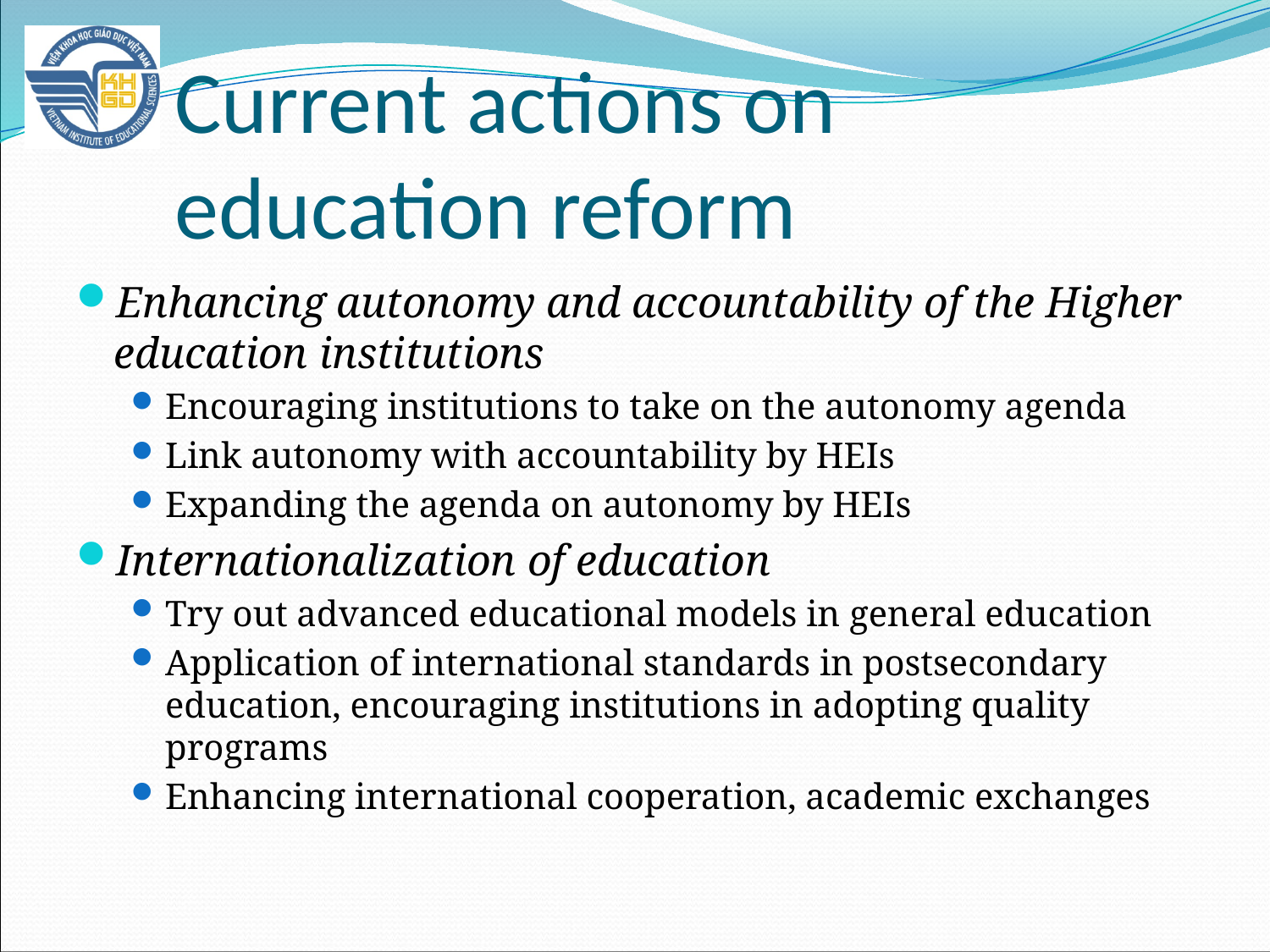

# Current actions on education reform
Enhancing autonomy and accountability of the Higher education institutions
Encouraging institutions to take on the autonomy agenda
Link autonomy with accountability by HEIs
Expanding the agenda on autonomy by HEIs
Internationalization of education
Try out advanced educational models in general education
Application of international standards in postsecondary education, encouraging institutions in adopting quality programs
Enhancing international cooperation, academic exchanges